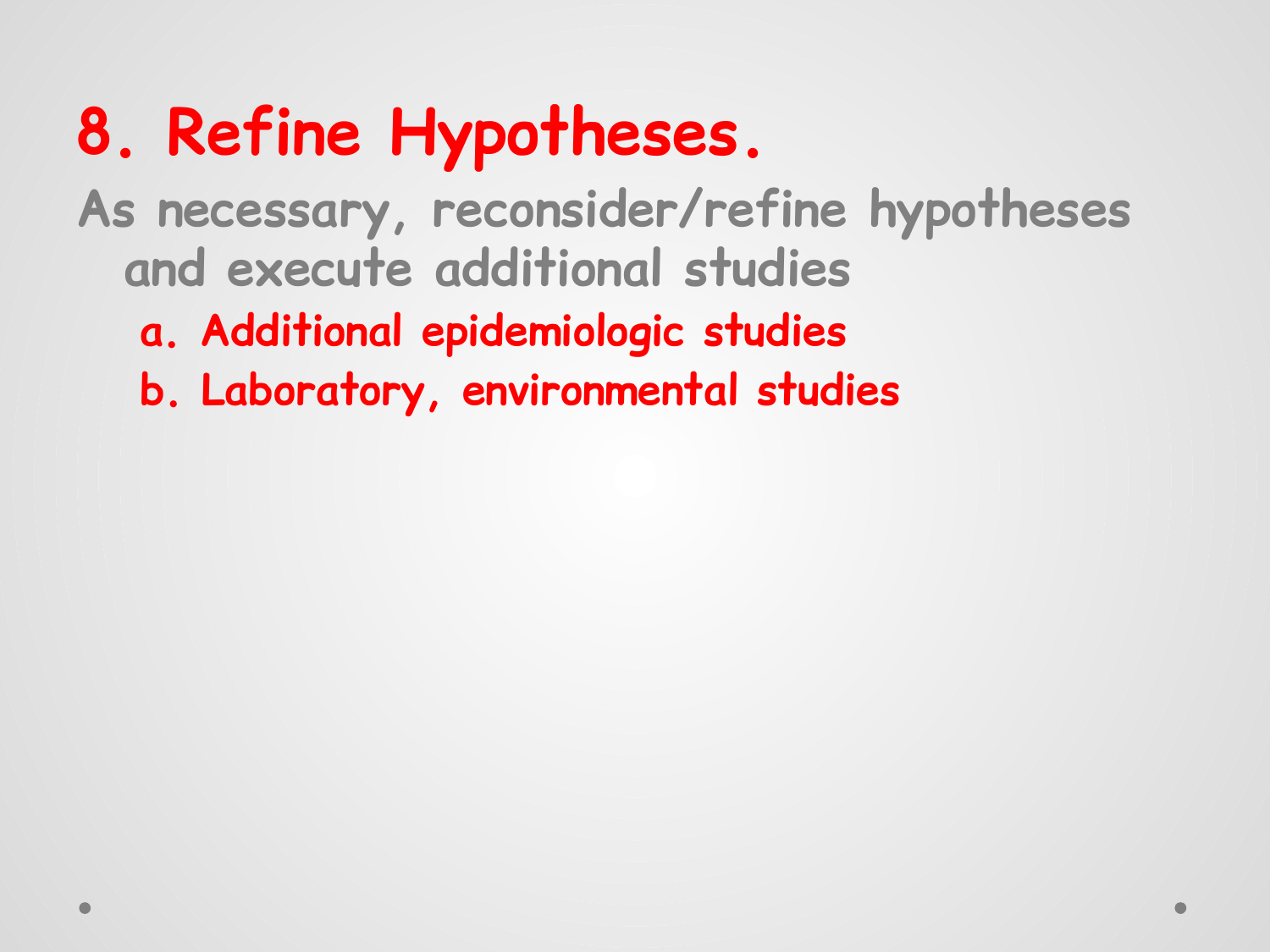

8. Refine Hypotheses.
As necessary, reconsider/refine hypotheses and execute additional studies
a. Additional epidemiologic studies
b. Laboratory, environmental studies